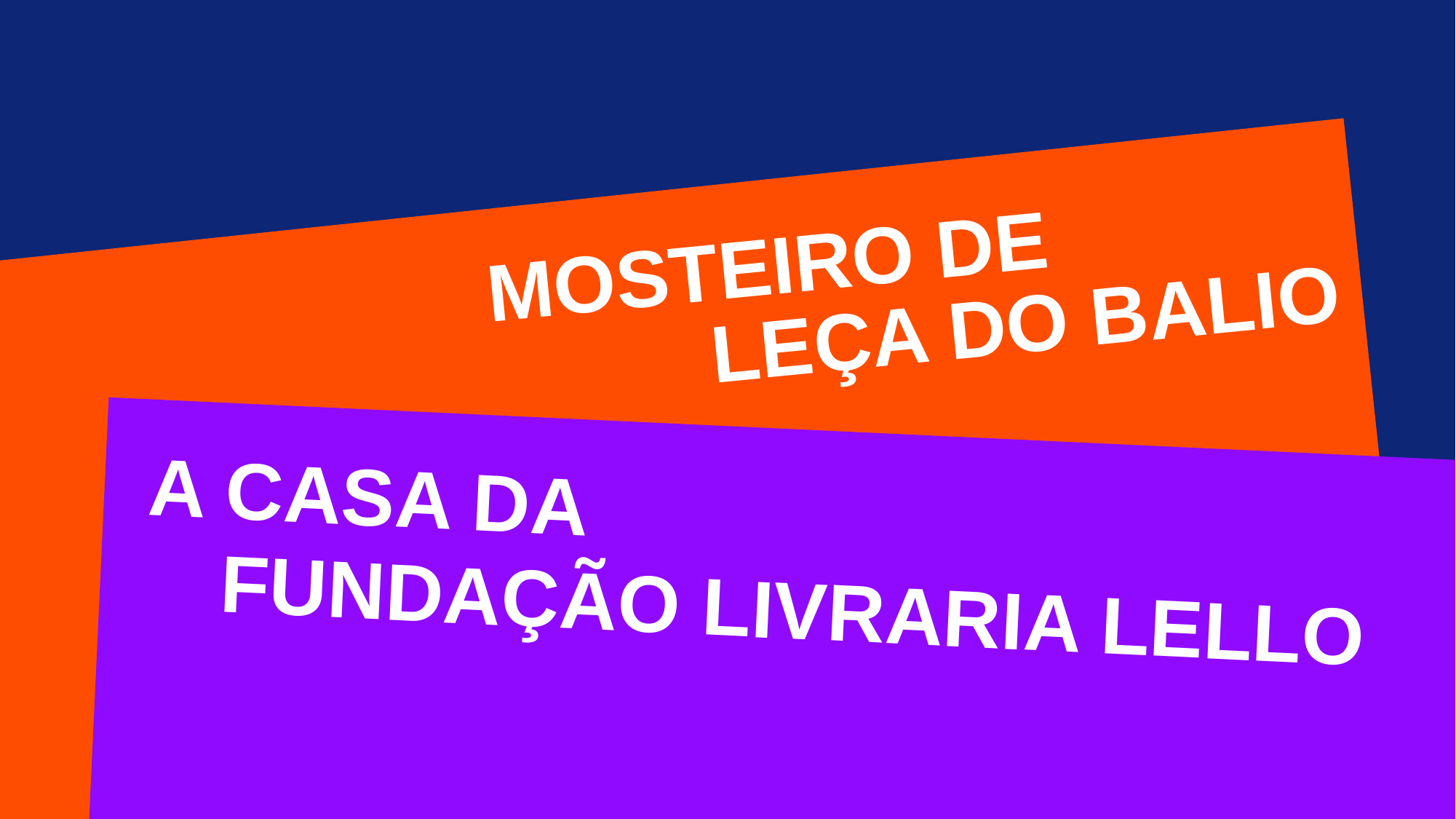

MOSTEIRO DE
LEÇA DO BALIO

A CASA DA
FUNDAÇÃO LIVRARIA LELLO